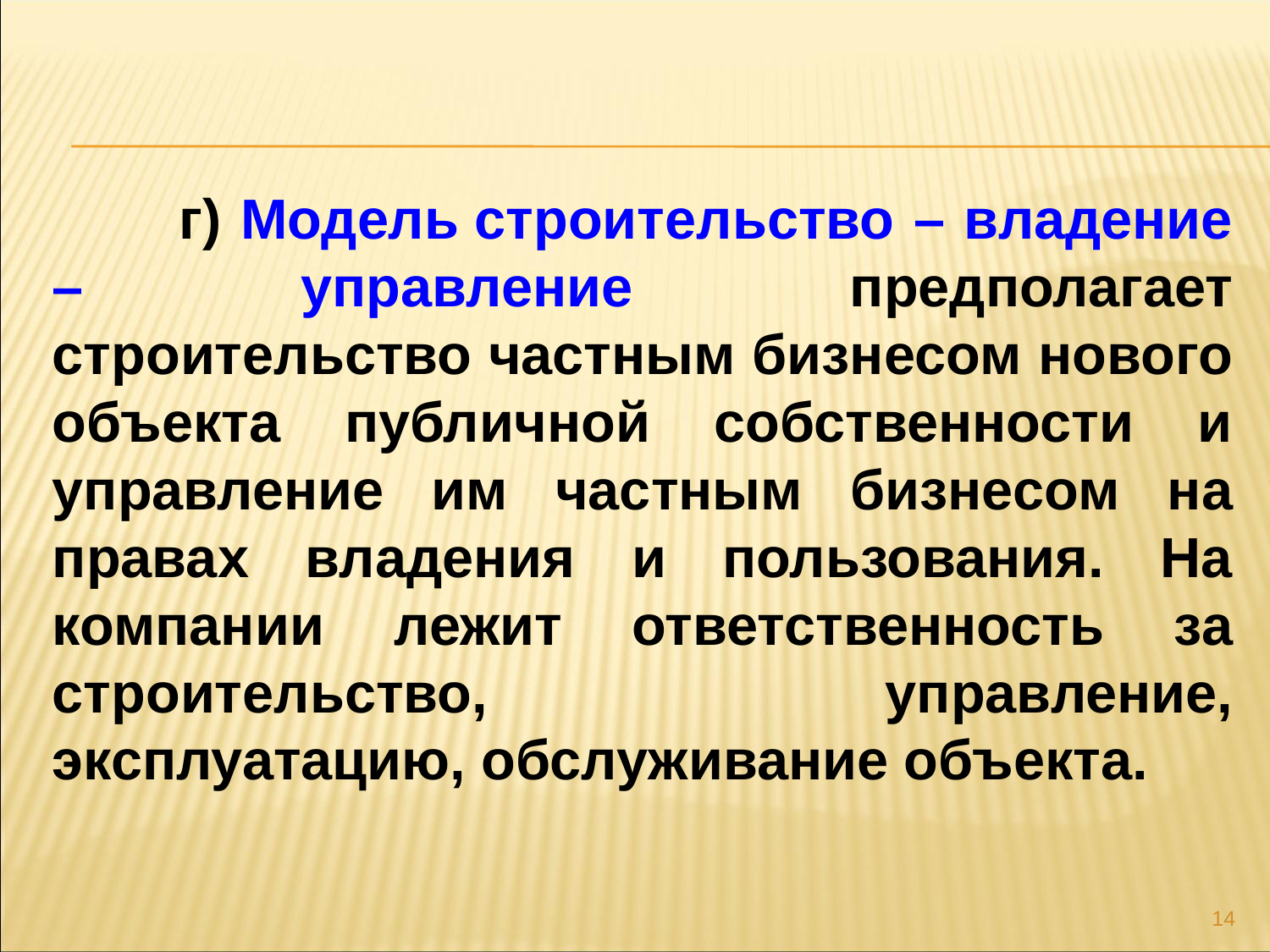

г) Модель строительство – владение – управление предполагает строительство частным бизнесом нового объекта публичной собственности и управление им частным бизнесом на правах владения и пользования. На компании лежит ответственность за строительство, управление, эксплуатацию, обслуживание объекта.
14